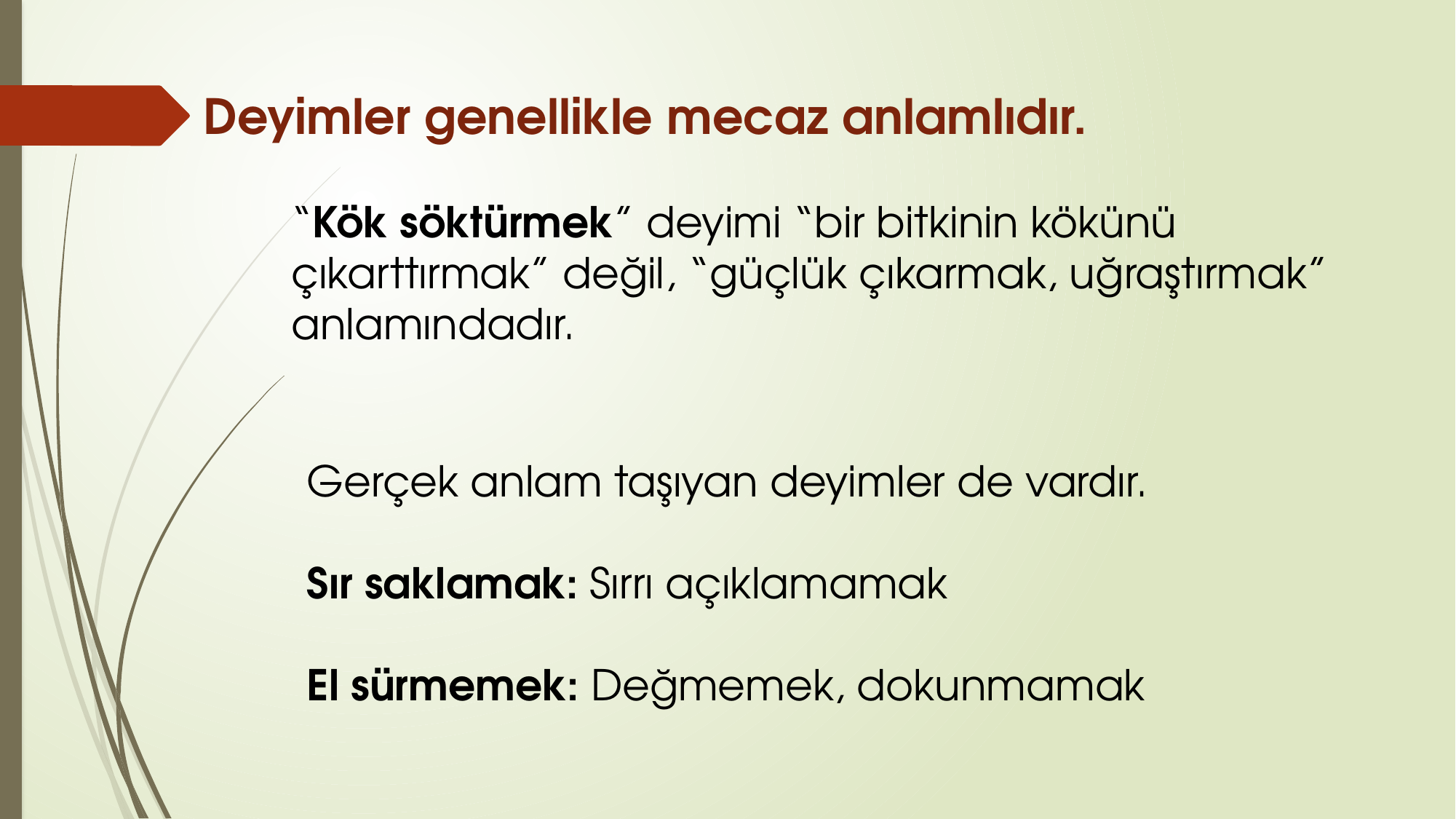

Deyimler genellikle mecaz anlamlıdır.
“Kök söktürmek” deyimi “bir bitkinin kökünü çıkarttırmak” değil, “güçlük çıkarmak, uğraştırmak” anlamındadır.
Gerçek anlam taşıyan deyimler de vardır.

Sır saklamak: Sırrı açıklamamak
El sürmemek: Değmemek, dokunmamak